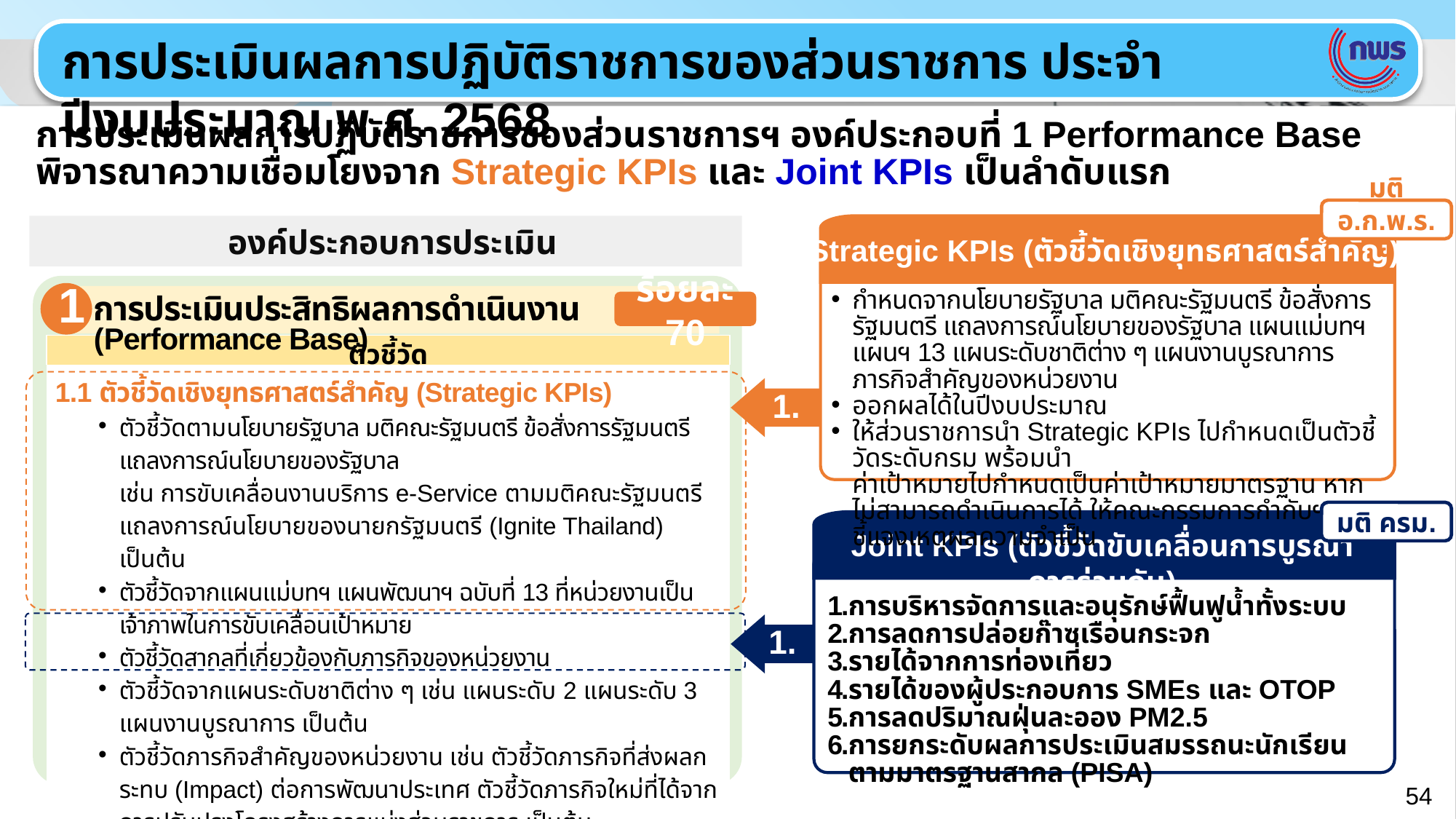

การประเมินผลการปฏิบัติราชการของส่วนราชการ ประจำปีงบประมาณ พ.ศ. 2568
การประเมินผลการปฏิบัติราชการของส่วนราชการฯ องค์ประกอบที่ 1 Performance Base พิจารณาความเชื่อมโยงจาก Strategic KPIs และ Joint KPIs เป็นลำดับแรก
มติ อ.ก.พ.ร.ฯ
องค์ประกอบการประเมิน

Strategic KPIs (ตัวชี้วัดเชิงยุทธศาสตร์สำคัญ)

กำหนดจากนโยบายรัฐบาล มติคณะรัฐมนตรี ข้อสั่งการรัฐมนตรี แถลงการณ์นโยบายของรัฐบาล แผนแม่บทฯ แผนฯ 13 แผนระดับชาติต่าง ๆ แผนงานบูรณาการ ภารกิจสำคัญของหน่วยงาน
ออกผลได้ในปีงบประมาณ
ให้ส่วนราชการนำ Strategic KPIs ไปกำหนดเป็นตัวชี้วัดระดับกรม พร้อมนำ
ค่าเป้าหมายไปกำหนดเป็นค่าเป้าหมายมาตรฐาน หากไม่สามารถดำเนินการได้ ให้คณะกรรมการกำกับฯ ชี้แจงเหตุผลความจำเป็น
1

การประเมินประสิทธิผลการดำเนินงาน (Performance Base)
ร้อยละ 70
| ตัวชี้วัด |
| --- |
| 1.1 ตัวชี้วัดเชิงยุทธศาสตร์สำคัญ (Strategic KPIs) ตัวชี้วัดตามนโยบายรัฐบาล มติคณะรัฐมนตรี ข้อสั่งการรัฐมนตรี แถลงการณ์นโยบายของรัฐบาล เช่น การขับเคลื่อนงานบริการ e-Service ตามมติคณะรัฐมนตรี แถลงการณ์นโยบายของนายกรัฐมนตรี (Ignite Thailand) เป็นต้น ตัวชี้วัดจากแผนแม่บทฯ แผนพัฒนาฯ ฉบับที่ 13 ที่หน่วยงานเป็นเจ้าภาพในการขับเคลื่อนเป้าหมาย ตัวชี้วัดสากลที่เกี่ยวข้องกับภารกิจของหน่วยงาน ตัวชี้วัดจากแผนระดับชาติต่าง ๆ เช่น แผนระดับ 2 แผนระดับ 3 แผนงานบูรณาการ เป็นต้น ตัวชี้วัดภารกิจสำคัญของหน่วยงาน เช่น ตัวชี้วัดภารกิจที่ส่งผลกระทบ (Impact) ต่อการพัฒนาประเทศ ตัวชี้วัดภารกิจใหม่ที่ได้จากการปรับปรุงโครงสร้างการแบ่งส่วนราชการ เป็นต้น 1.2 ตัวชี้วัดขับเคลื่อนการบูรณาการร่วมกัน (Joint KPIs) ตามประเด็นนโยบายสำคัญ (Agenda) ตามมติคณะรัฐมนตรี 1.3 ตัวชี้วัดตามภารกิจพื้นฐาน/งานตามหน้าที่ความรับผิดชอบหลัก (Function KPIs) ซึ่งเป็นการดำเนินงานตามภารกิจพื้นฐาน/งานประจำ งานตามหน้าที่ความรับผิดชอบหลัก งานตามกฎหมาย กฎ หรือภารกิจในพื้นที่/ท้องถิ่น |

1.1
มติ ครม.

Joint KPIs (ตัวชี้วัดขับเคลื่อนการบูรณาการร่วมกัน)

การบริหารจัดการและอนุรักษ์ฟื้นฟูน้ำทั้งระบบ
การลดการปล่อยก๊าซเรือนกระจก
รายได้จากการท่องเที่ยว
รายได้ของผู้ประกอบการ SMEs และ OTOP
การลดปริมาณฝุ่นละออง PM2.5
การยกระดับผลการประเมินสมรรถนะนักเรียนตามมาตรฐานสากล (PISA)

1.2
54